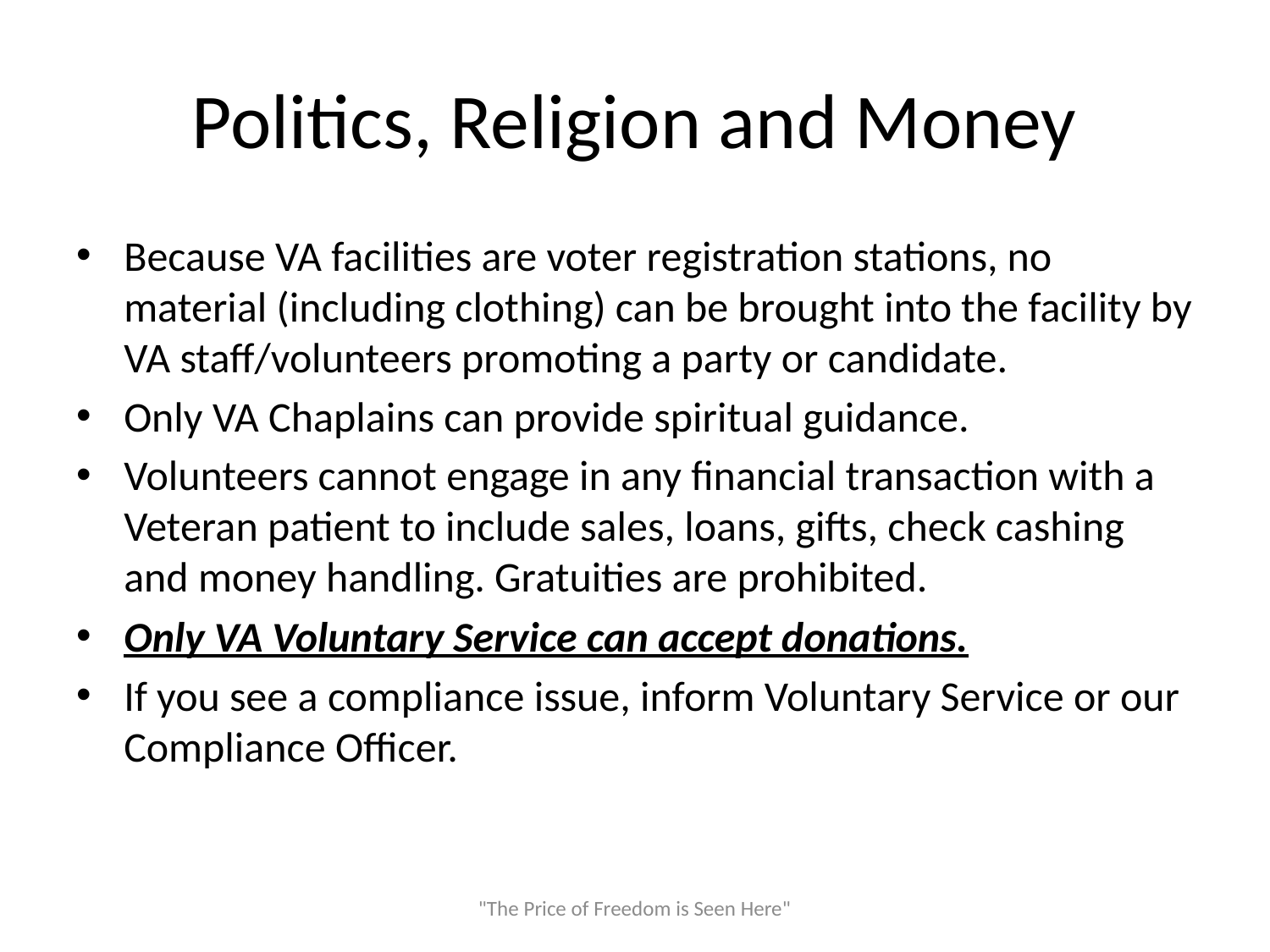

# Politics, Religion and Money
Because VA facilities are voter registration stations, no material (including clothing) can be brought into the facility by VA staff/volunteers promoting a party or candidate.
Only VA Chaplains can provide spiritual guidance.
Volunteers cannot engage in any financial transaction with a Veteran patient to include sales, loans, gifts, check cashing and money handling. Gratuities are prohibited.
Only VA Voluntary Service can accept donations.
If you see a compliance issue, inform Voluntary Service or our Compliance Officer.
"The Price of Freedom is Seen Here"